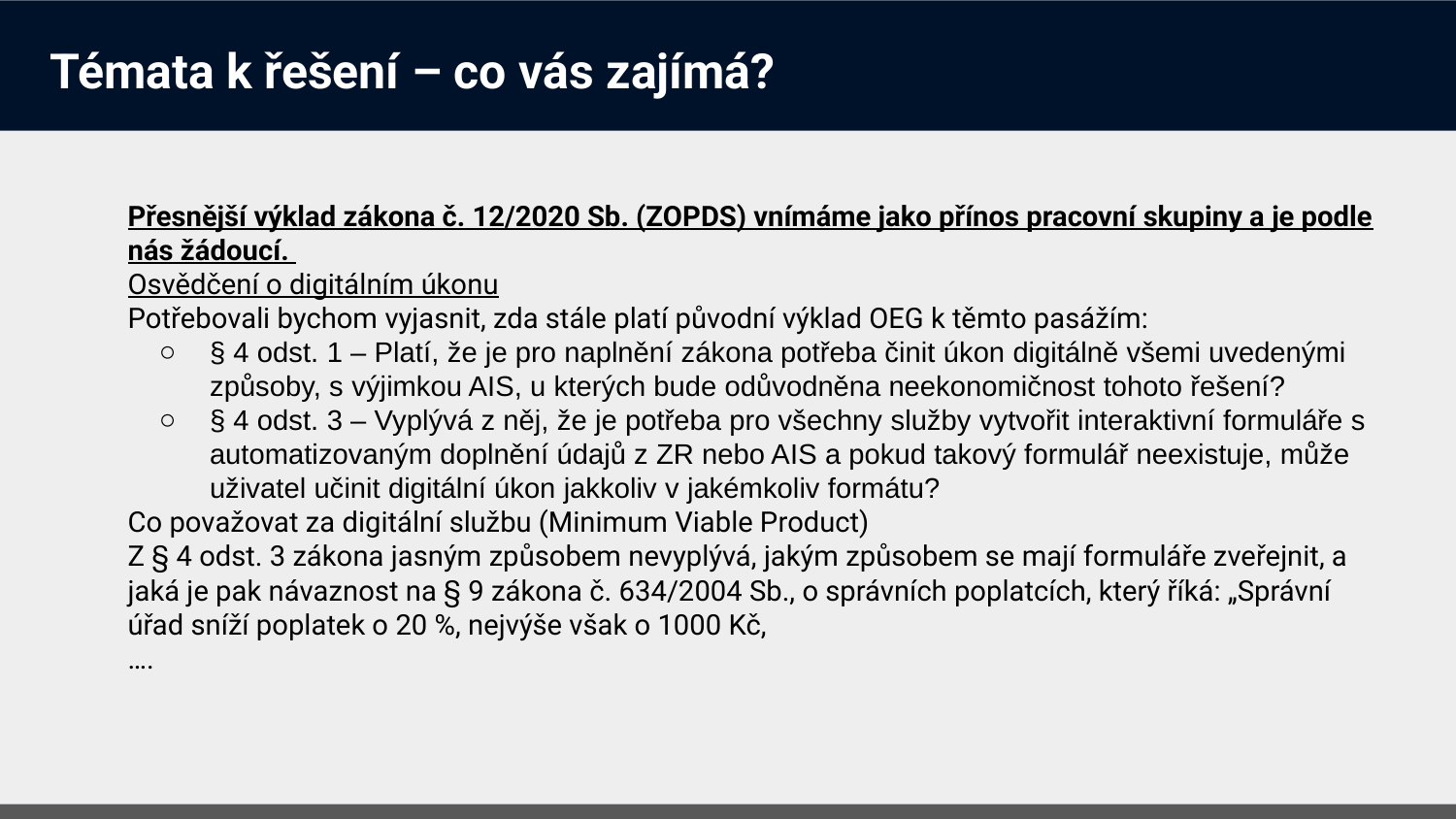

# Témata k řešení – co vás zajímá?
Přesnější výklad zákona č. 12/2020 Sb. (ZOPDS) vnímáme jako přínos pracovní skupiny a je podle nás žádoucí.
Osvědčení o digitálním úkonu
Potřebovali bychom vyjasnit, zda stále platí původní výklad OEG k těmto pasážím:
§ 4 odst. 1 – Platí, že je pro naplnění zákona potřeba činit úkon digitálně všemi uvedenými způsoby, s výjimkou AIS, u kterých bude odůvodněna neekonomičnost tohoto řešení?
§ 4 odst. 3 – Vyplývá z něj, že je potřeba pro všechny služby vytvořit interaktivní formuláře s automatizovaným doplnění údajů z ZR nebo AIS a pokud takový formulář neexistuje, může uživatel učinit digitální úkon jakkoliv v jakémkoliv formátu?
Co považovat za digitální službu (Minimum Viable Product)
Z § 4 odst. 3 zákona jasným způsobem nevyplývá, jakým způsobem se mají formuláře zveřejnit, a jaká je pak návaznost na § 9 zákona č. 634/2004 Sb., o správních poplatcích, který říká: „Správní úřad sníží poplatek o 20 %, nejvýše však o 1000 Kč,
….